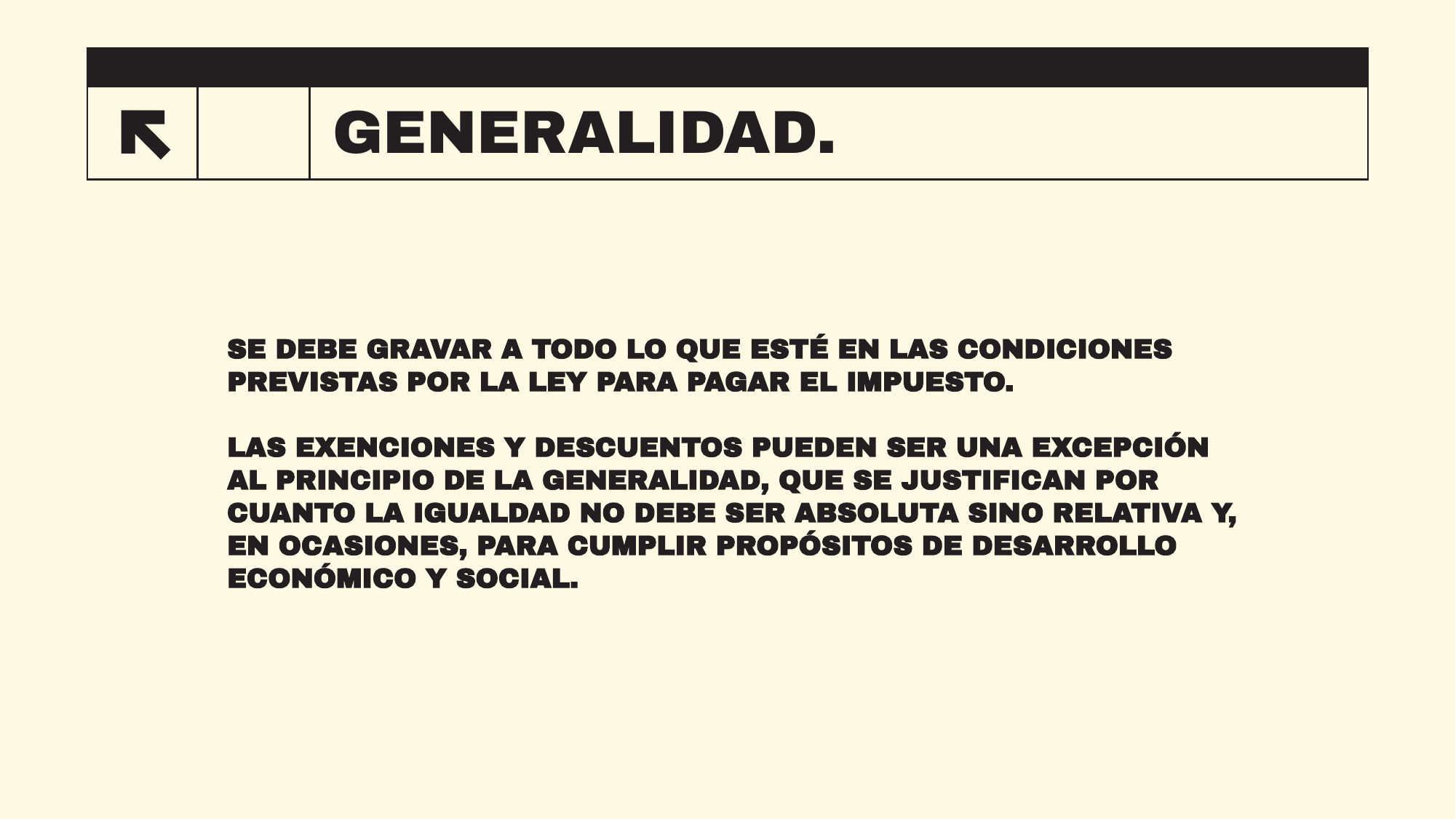

# GENERALIDAD.

14
SE DEBE GRAVAR A TODO LO QUE ESTÉ EN LAS CONDICIONES PREVISTAS POR LA LEY PARA PAGAR EL IMPUESTO.

LAS EXENCIONES Y DESCUENTOS PUEDEN SER UNA EXCEPCIÓN AL PRINCIPIO DE LA GENERALIDAD, QUE SE JUSTIFICAN POR CUANTO LA IGUALDAD NO DEBE SER ABSOLUTA SINO RELATIVA Y, EN OCASIONES, PARA CUMPLIR PROPÓSITOS DE DESARROLLO ECONÓMICO Y SOCIAL.